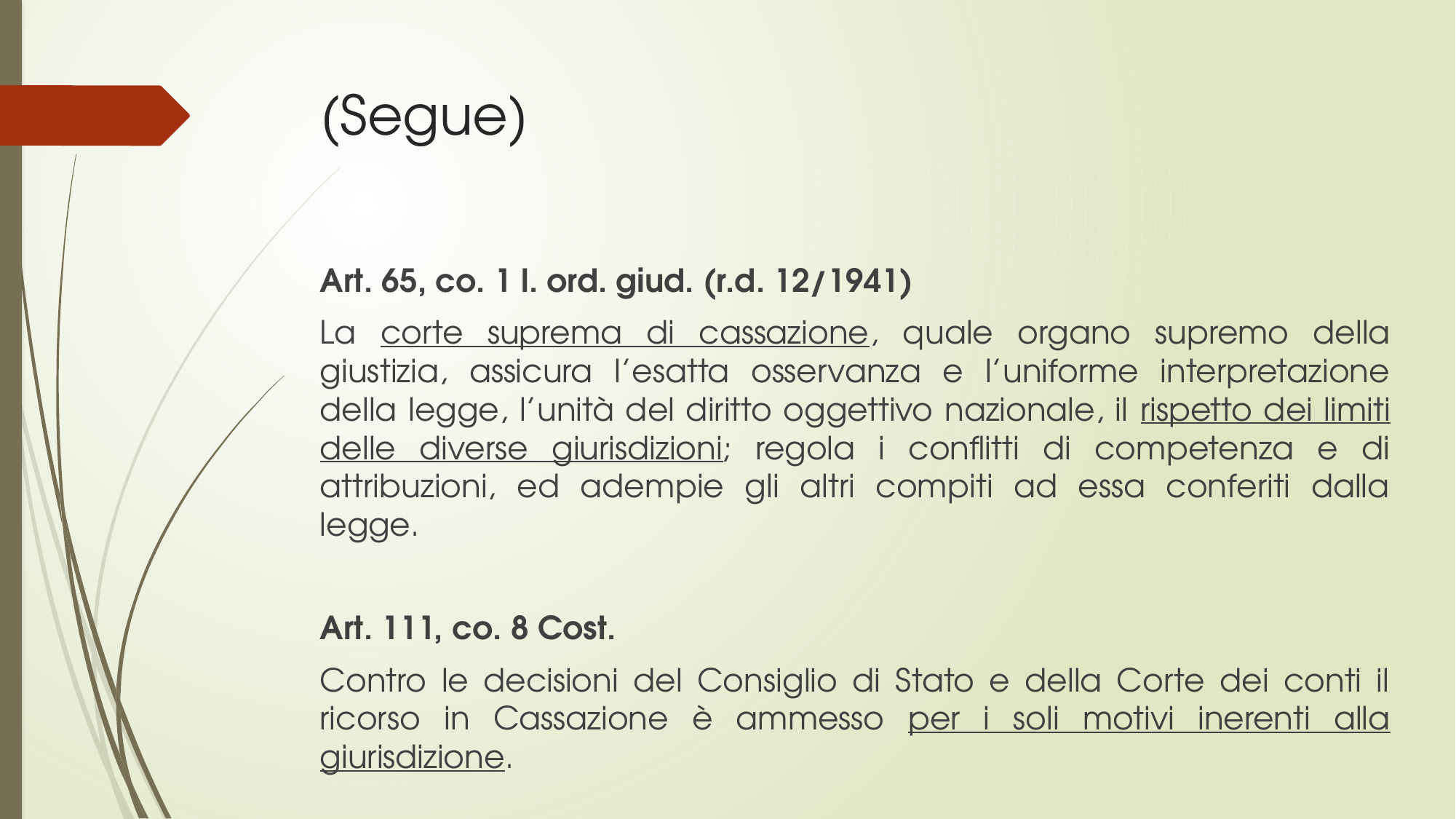

# (Segue)
Art. 65, co. 1 l. ord. giud. (r.d. 12/1941)
La corte suprema di cassazione, quale organo supremo della giustizia, assicura l’esatta osservanza e l’uniforme interpretazione della legge, l’unità del diritto oggettivo nazionale, il rispetto dei limiti delle diverse giurisdizioni; regola i conflitti di competenza e di attribuzioni, ed adempie gli altri compiti ad essa conferiti dalla legge.

Art. 111, co. 8 Cost.
Contro le decisioni del Consiglio di Stato e della Corte dei conti il ricorso in Cassazione è ammesso per i soli motivi inerenti alla giurisdizione.